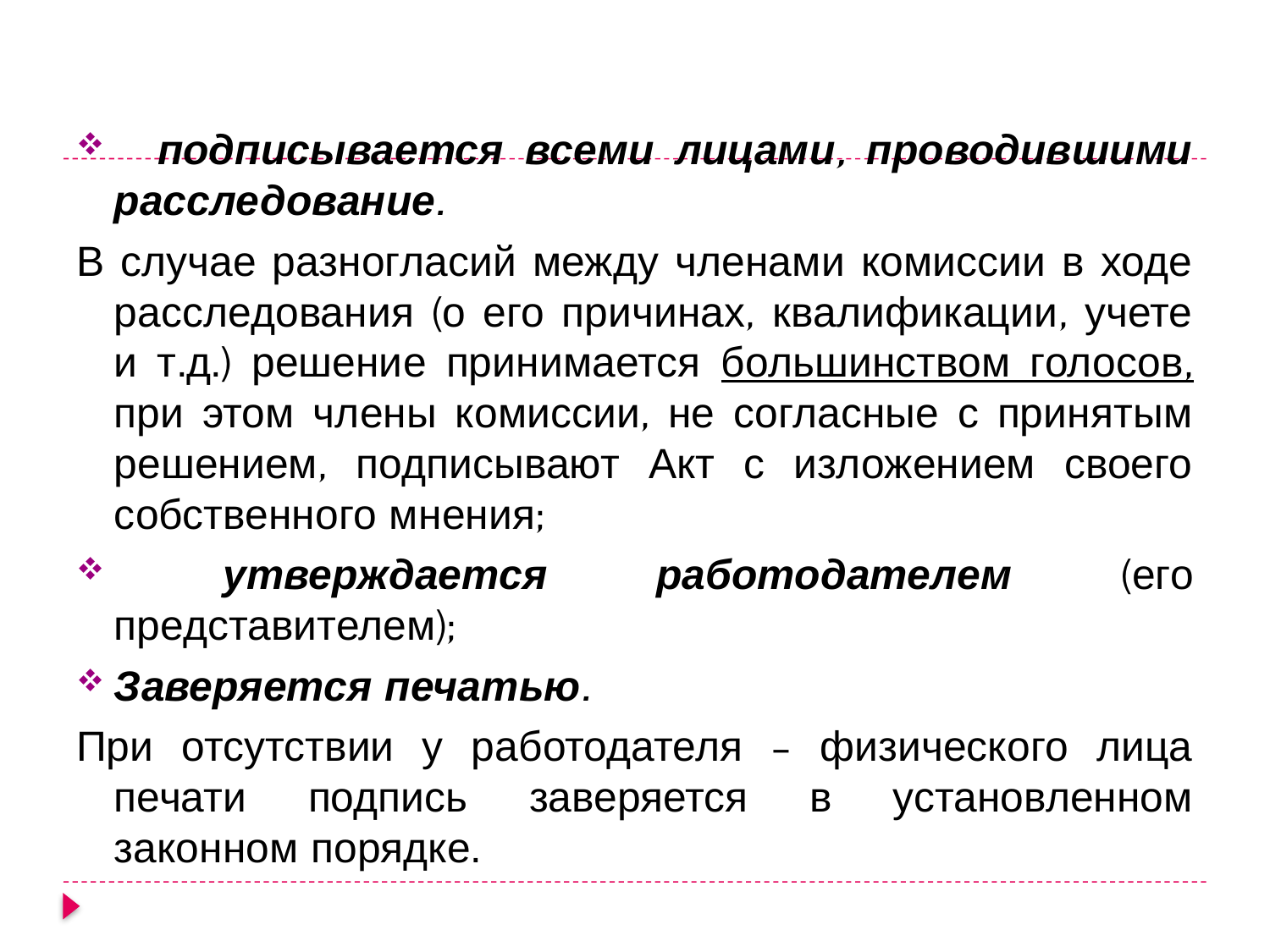

подписывается всеми лицами, проводившими расследование.
В случае разногласий между членами комиссии в ходе расследования (о его причинах, квалификации, учете и т.д.) решение принимается большинством голосов, при этом члены комиссии, не согласные с принятым решением, подписывают Акт с изложением своего собственного мнения;
 утверждается работодателем (его представителем);
Заверяется печатью.
При отсутствии у работодателя – физического лица печати подпись заверяется в установленном законном порядке.